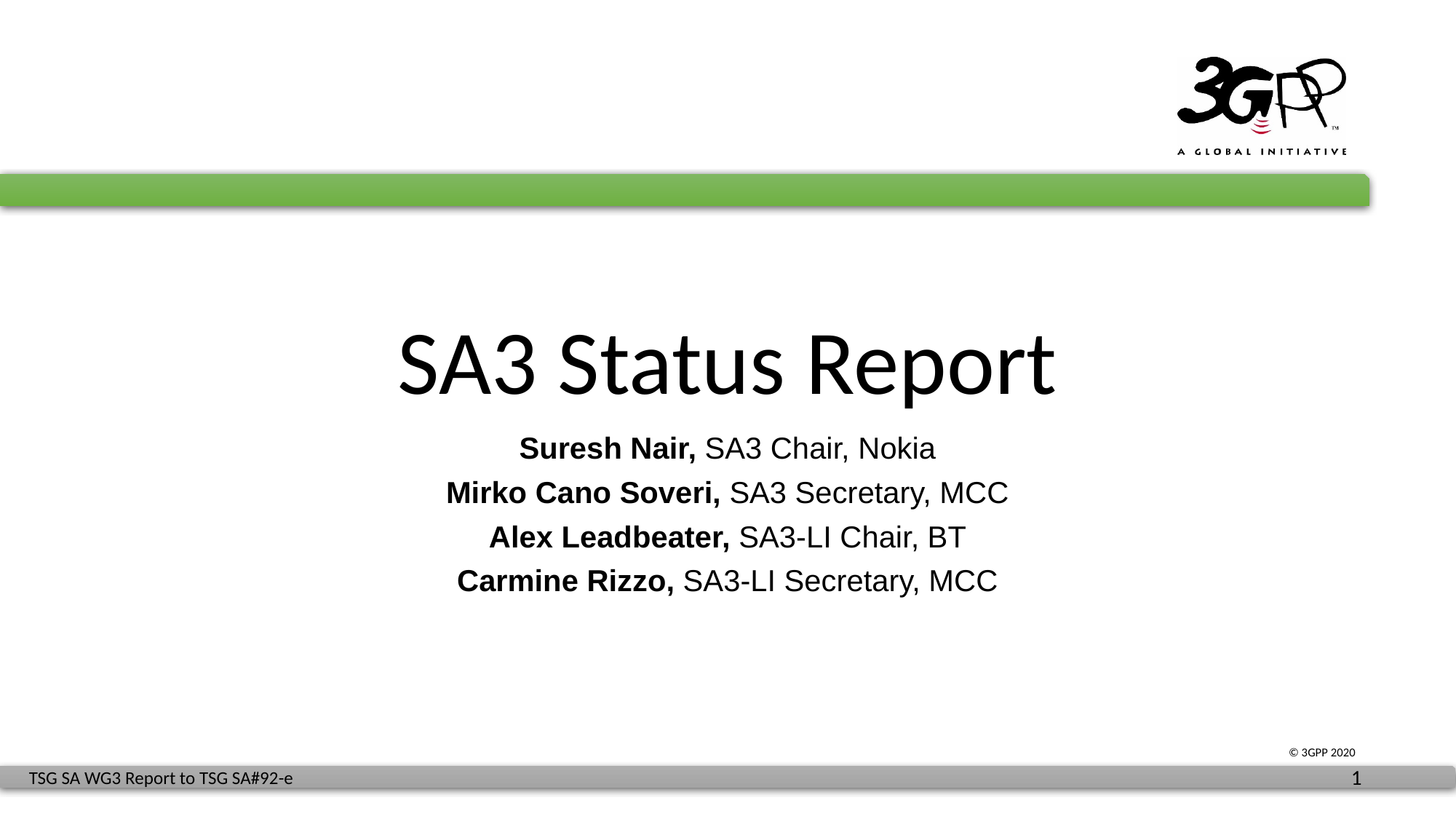

# SA3 Status Report
Suresh Nair, SA3 Chair, Nokia
Mirko Cano Soveri, SA3 Secretary, MCC
Alex Leadbeater, SA3-LI Chair, BT
Carmine Rizzo, SA3-LI Secretary, MCC